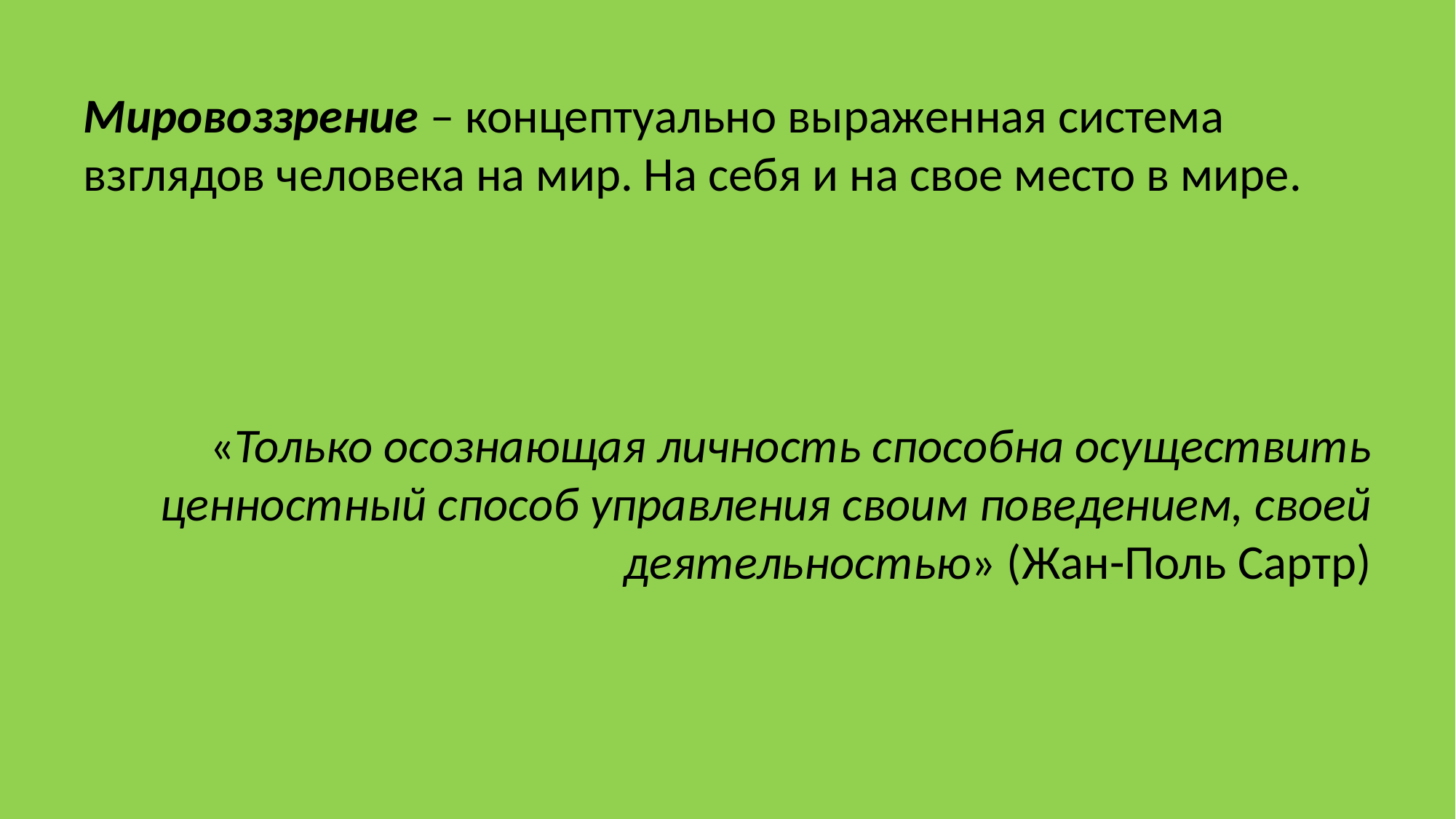

Мировоззрение – концептуально выраженная система взглядов человека на мир. На себя и на свое место в мире.

«Только осознающая личность способна осуществить ценностный способ управления своим поведением, своей деятельностью» (Жан-Поль Сартр)